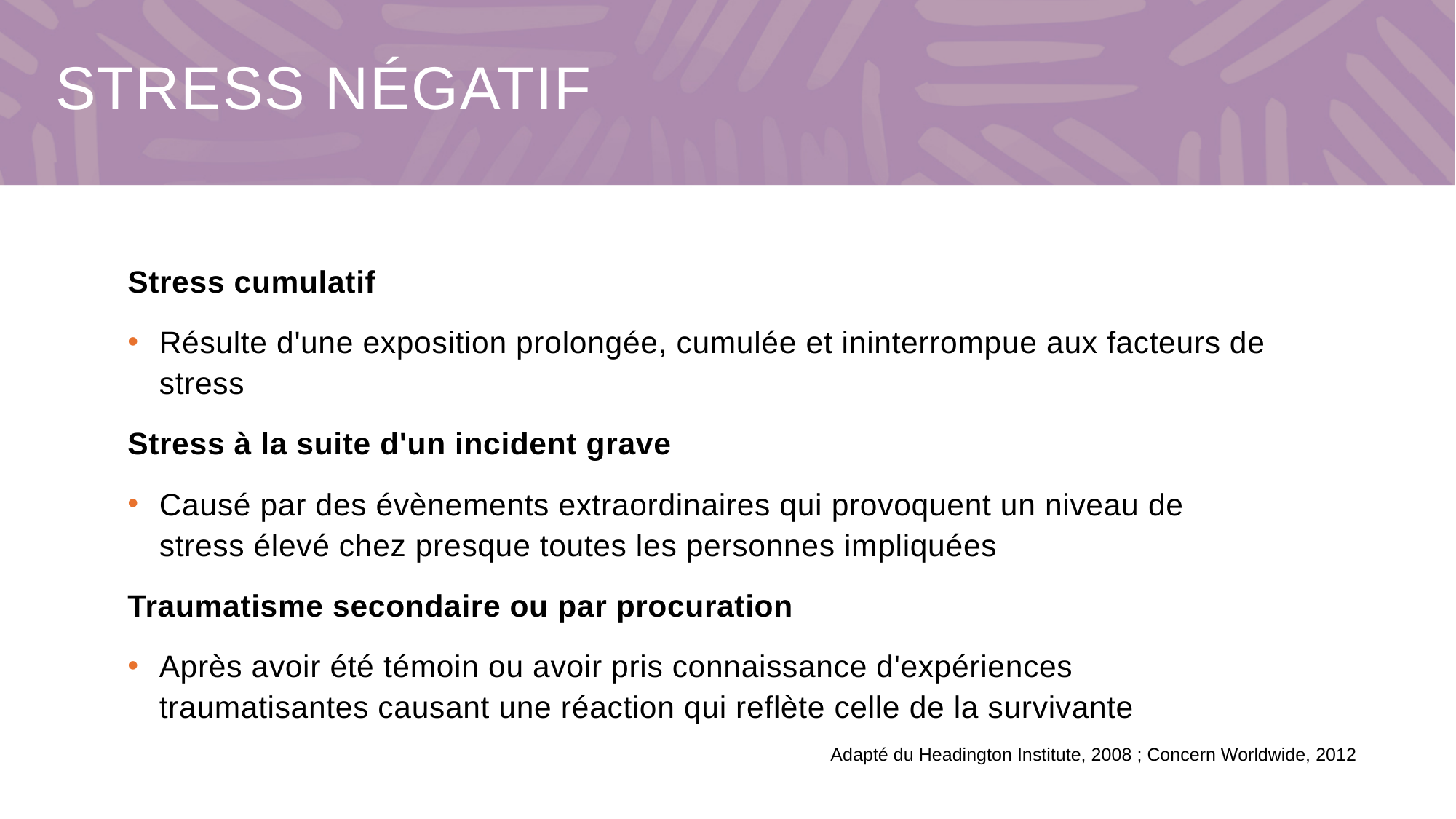

# Stress négatif
Stress cumulatif
Résulte d'une exposition prolongée, cumulée et ininterrompue aux facteurs de stress
Stress à la suite d'un incident grave
Causé par des évènements extraordinaires qui provoquent un niveau de stress élevé chez presque toutes les personnes impliquées
Traumatisme secondaire ou par procuration
Après avoir été témoin ou avoir pris connaissance d'expériences traumatisantes causant une réaction qui reflète celle de la survivante
Adapté du Headington Institute, 2008 ; Concern Worldwide, 2012